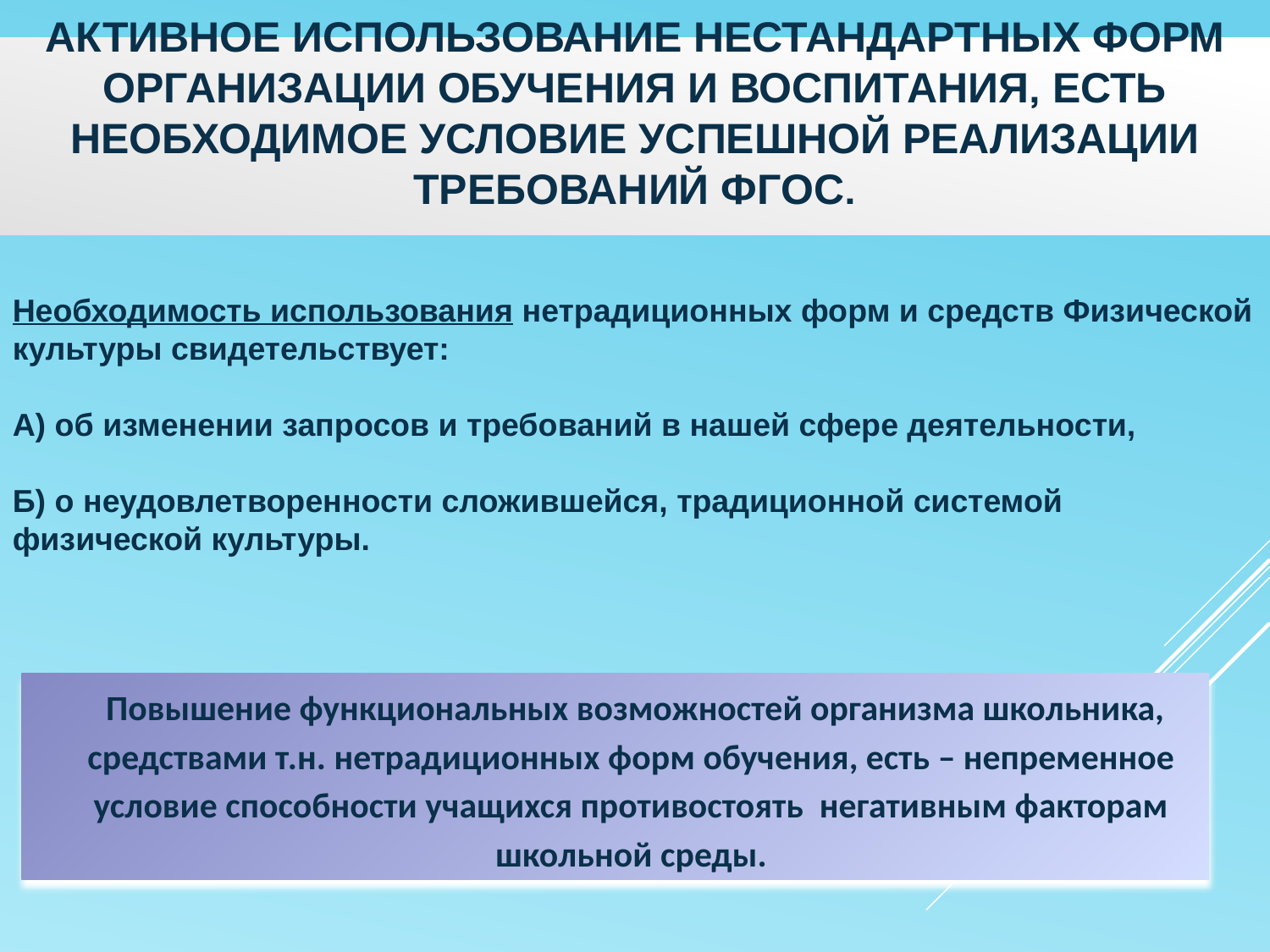

# Активное использование нестандартных форм организации обучения и воспитания, есть необходимое условие успешной реализации требований ФГОС.
Необходимость использования нетрадиционных форм и средств Физической культуры свидетельствует:

А) об изменении запросов и требований в нашей сфере деятельности,

Б) о неудовлетворенности сложившейся, традиционной системой физической культуры.

 Повышение функциональных возможностей организма школьника, средствами т.н. нетрадиционных форм обучения, есть – непременное условие способности учащихся противостоять  негативным факторам школьной среды.